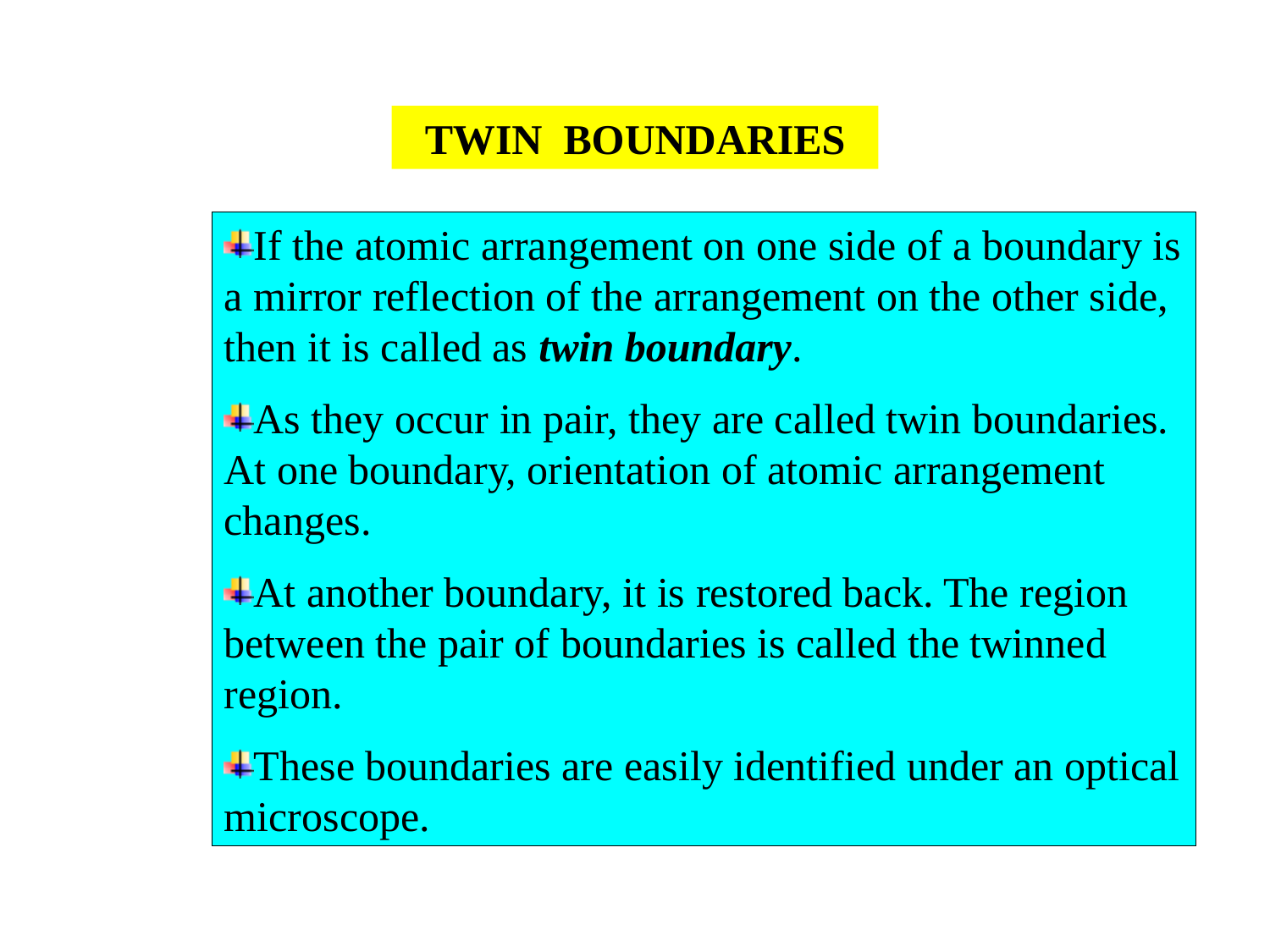

TWIN  BOUNDARIES
If the atomic arrangement on one side of a boundary is a mirror reflection of the arrangement on the other side, then it is called as twin boundary.
As they occur in pair, they are called twin boundaries. At one boundary, orientation of atomic arrangement changes.
At another boundary, it is restored back. The region between the pair of boundaries is called the twinned region.
These boundaries are easily identified under an optical microscope.